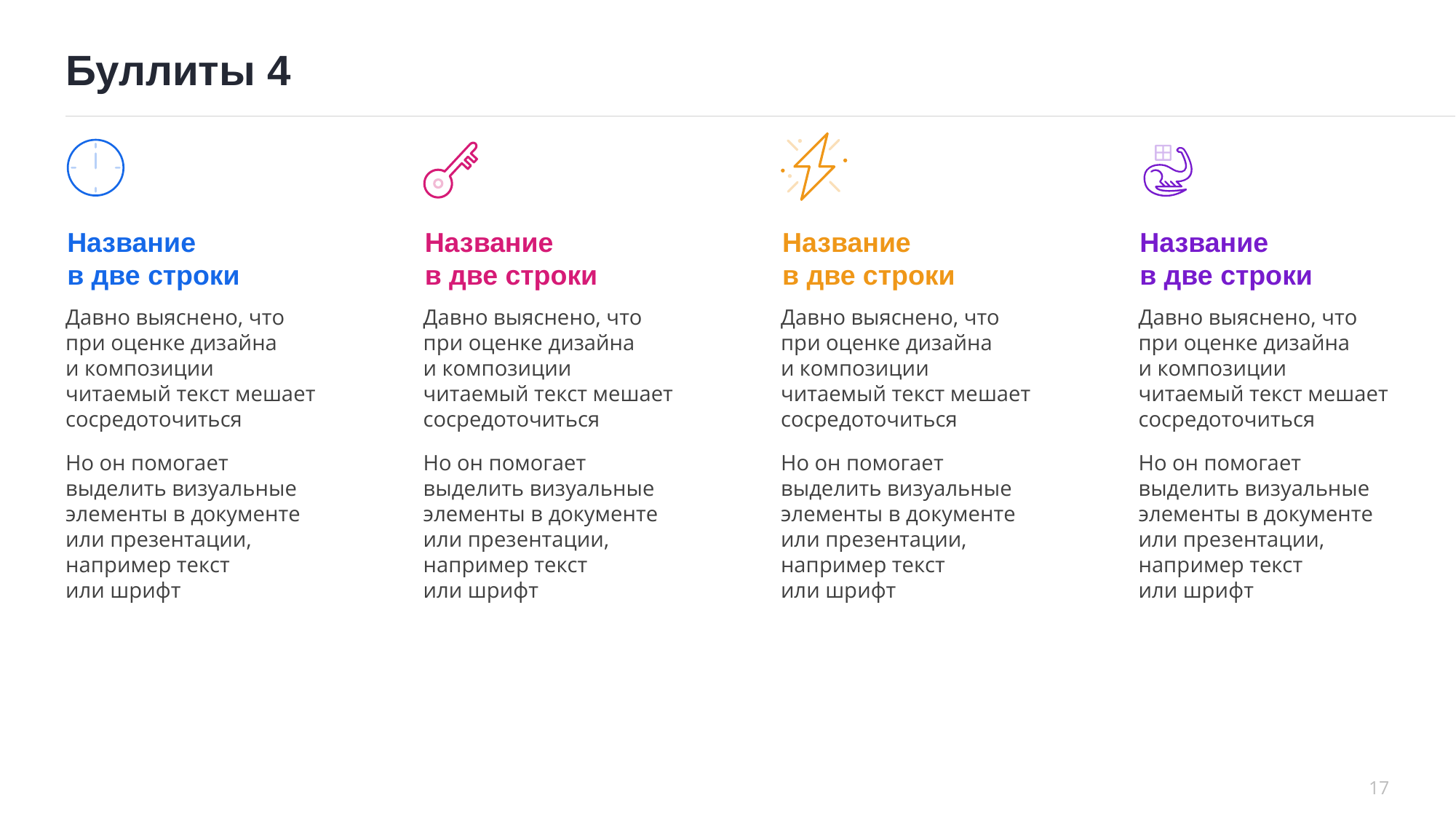

# Буллиты 4

Название
в две строки
Название
в две строки
Название
в две строки
Название
в две строки
Давно выяснено, что при оценке дизайна и композиции читаемый текст мешает сосредоточиться
Но он помогает выделить визуальные элементы в документе или презентации,
например текст
или шрифт
Давно выяснено, что при оценке дизайна и композиции читаемый текст мешает сосредоточиться
Но он помогает выделить визуальные элементы в документе или презентации,
например текст
или шрифт
Давно выяснено, что при оценке дизайна и композиции читаемый текст мешает сосредоточиться
Но он помогает выделить визуальные элементы в документе или презентации,
например текст
или шрифт
Давно выяснено, что при оценке дизайна и композиции читаемый текст мешает сосредоточиться
Но он помогает выделить визуальные элементы в документе или презентации,
например текст
или шрифт
17